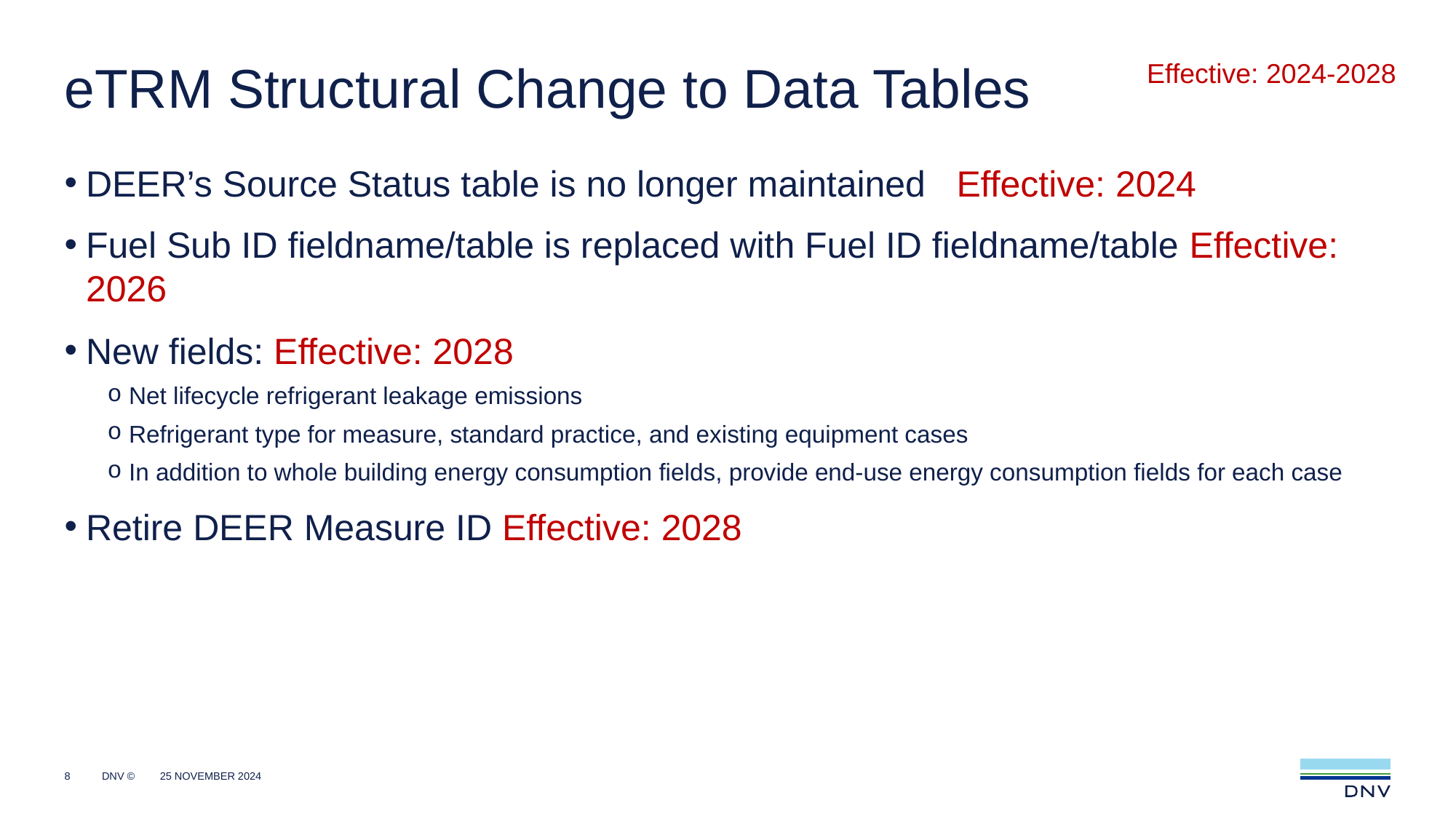

Effective: 2024-2028
# eTRM Structural Change to Data Tables
DEER’s Source Status table is no longer maintained   Effective: 2024
Fuel Sub ID fieldname/table is replaced with Fuel ID fieldname/table Effective: 2026
New fields: Effective: 2028
Net lifecycle refrigerant leakage emissions
Refrigerant type for measure, standard practice, and existing equipment cases
In addition to whole building energy consumption fields, provide end-use energy consumption fields for each case
Retire DEER Measure ID Effective: 2028

8